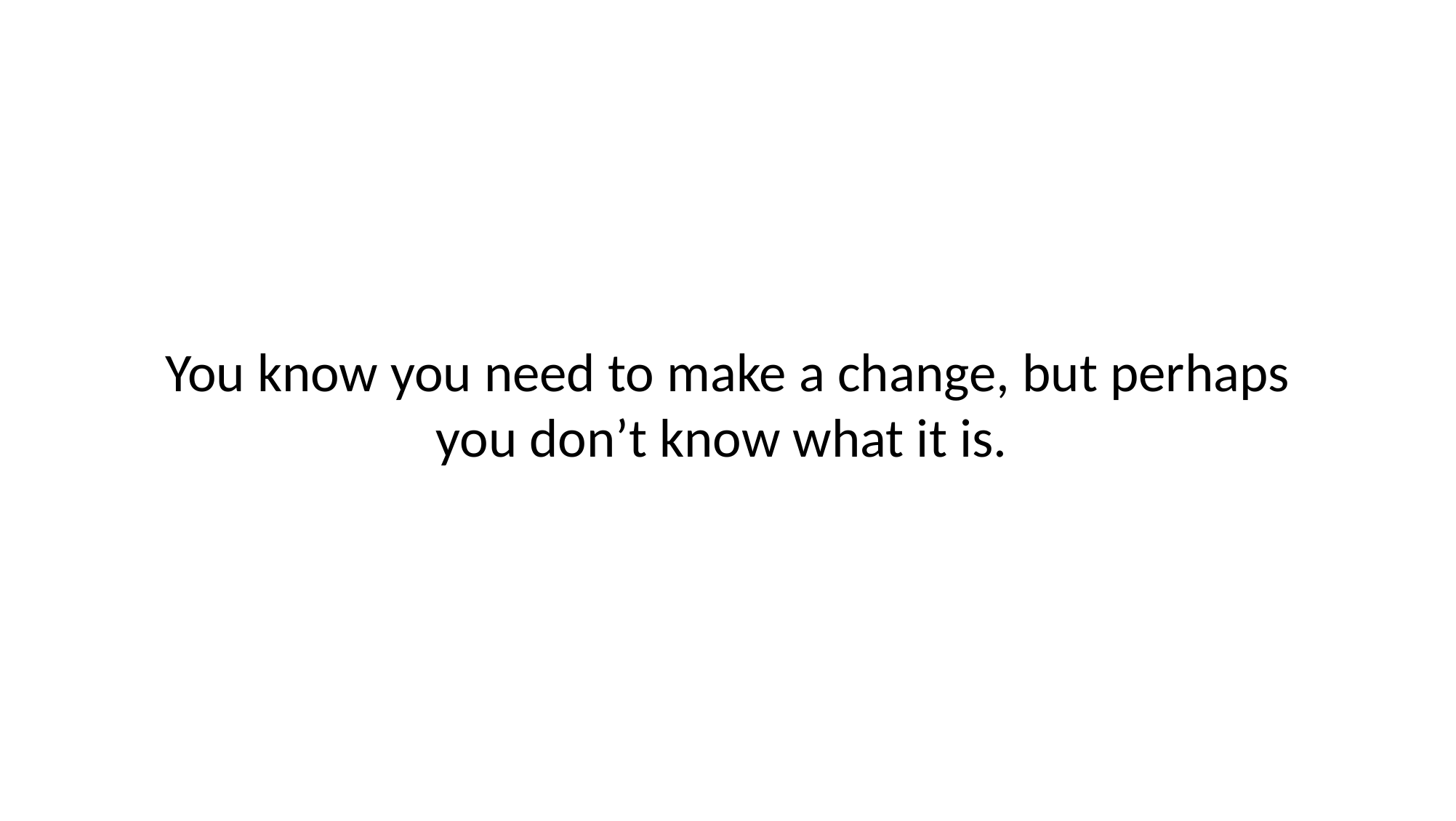

# You know you need to make a change, but perhaps you don’t know what it is.